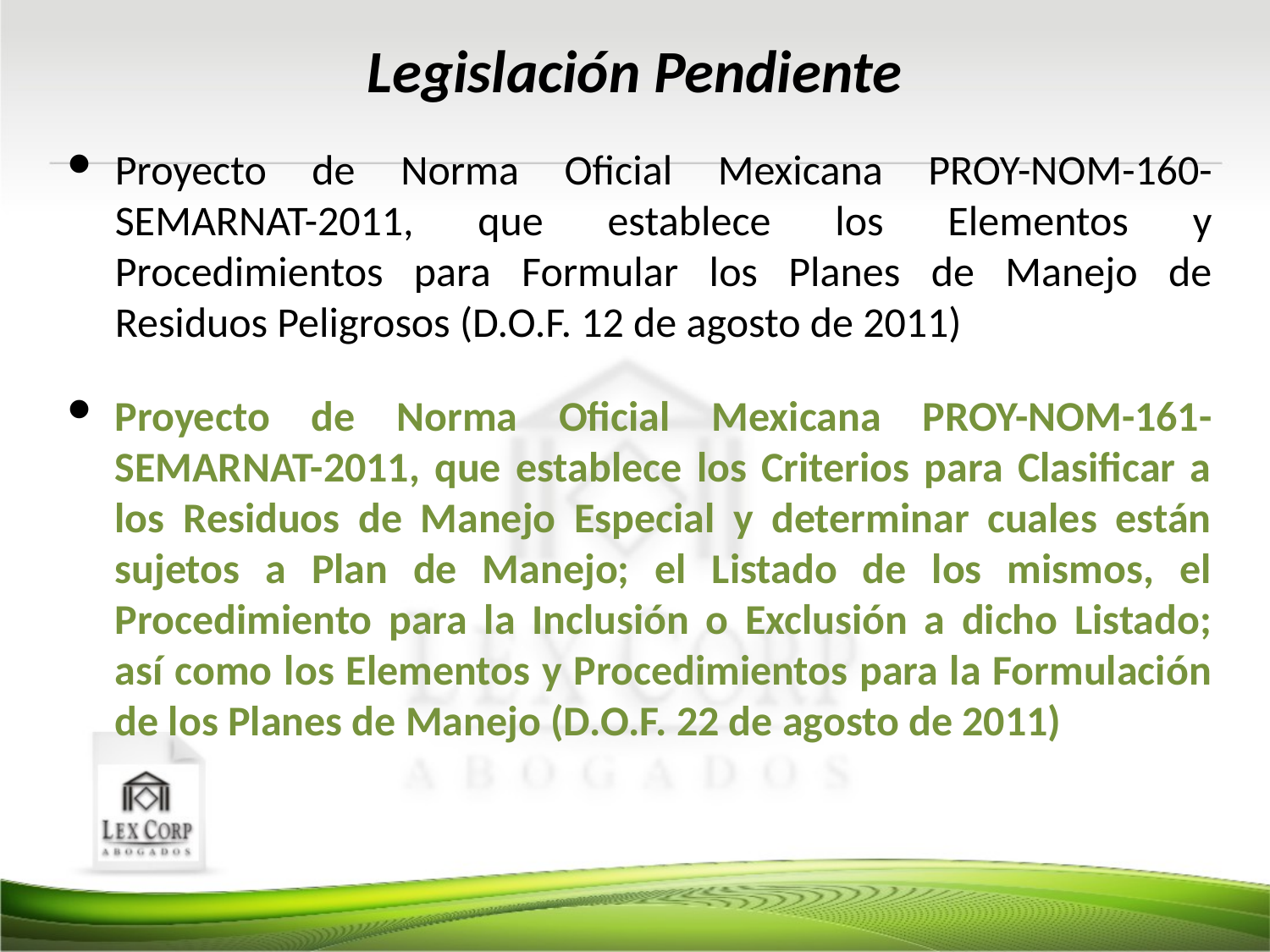

Legislación Pendiente
Proyecto de Norma Oficial Mexicana PROY-NOM-160-SEMARNAT-2011, que establece los Elementos y Procedimientos para Formular los Planes de Manejo de Residuos Peligrosos (D.O.F. 12 de agosto de 2011)

Proyecto de Norma Oficial Mexicana PROY-NOM-161-SEMARNAT-2011, que establece los Criterios para Clasificar a los Residuos de Manejo Especial y determinar cuales están sujetos a Plan de Manejo; el Listado de los mismos, el Procedimiento para la Inclusión o Exclusión a dicho Listado; así como los Elementos y Procedimientos para la Formulación de los Planes de Manejo (D.O.F. 22 de agosto de 2011)